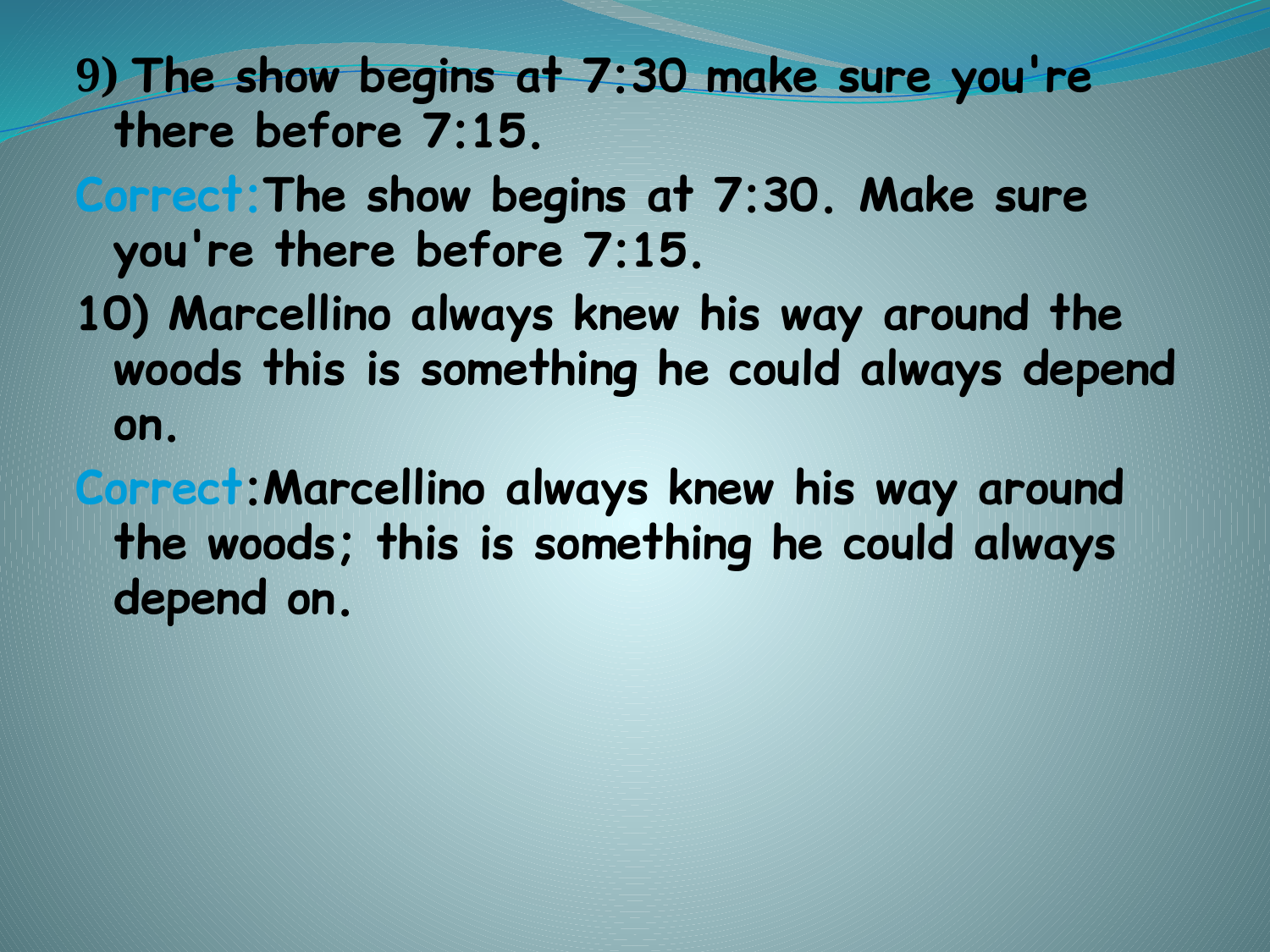

9) The show begins at 7:30 make sure you're there before 7:15.
Correct:The show begins at 7:30. Make sure you're there before 7:15.
10) Marcellino always knew his way around the woods this is something he could always depend on.
Correct:Marcellino always knew his way around the woods; this is something he could always depend on.